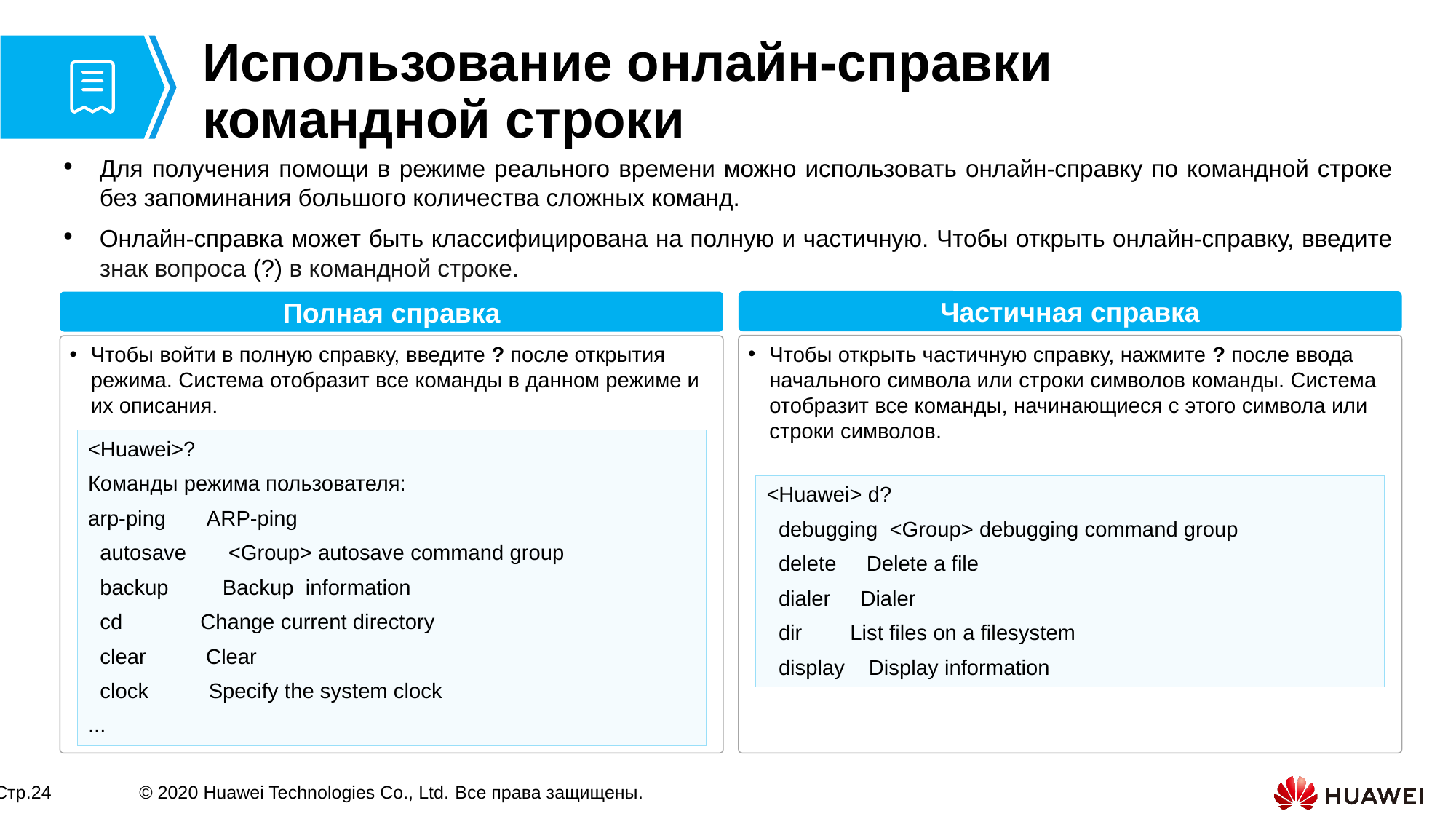

# Использование онлайн-справки командной строки
Для получения помощи в режиме реального времени можно использовать онлайн-справку по командной строке без запоминания большого количества сложных команд.
Онлайн-справка может быть классифицирована на полную и частичную. Чтобы открыть онлайн-справку, введите знак вопроса (?) в командной строке.
Частичная справка
Полная справка
Чтобы открыть частичную справку, нажмите ? после ввода начального символа или строки символов команды. Система отобразит все команды, начинающиеся с этого символа или строки символов.

Чтобы войти в полную справку, введите ? после открытия режима. Система отобразит все команды в данном режиме и их описания.

<Huawei>?
Команды режима пользователя:
arp-ping       ARP-ping
  autosave       <Group> autosave command group
  backup         Backup  information
  cd             Change current directory
  clear          Clear
  clock          Specify the system clock
...
<Huawei> d?
  debugging  <Group> debugging command group
  delete     Delete a file
  dialer     Dialer
  dir        List files on a filesystem
  display    Display information